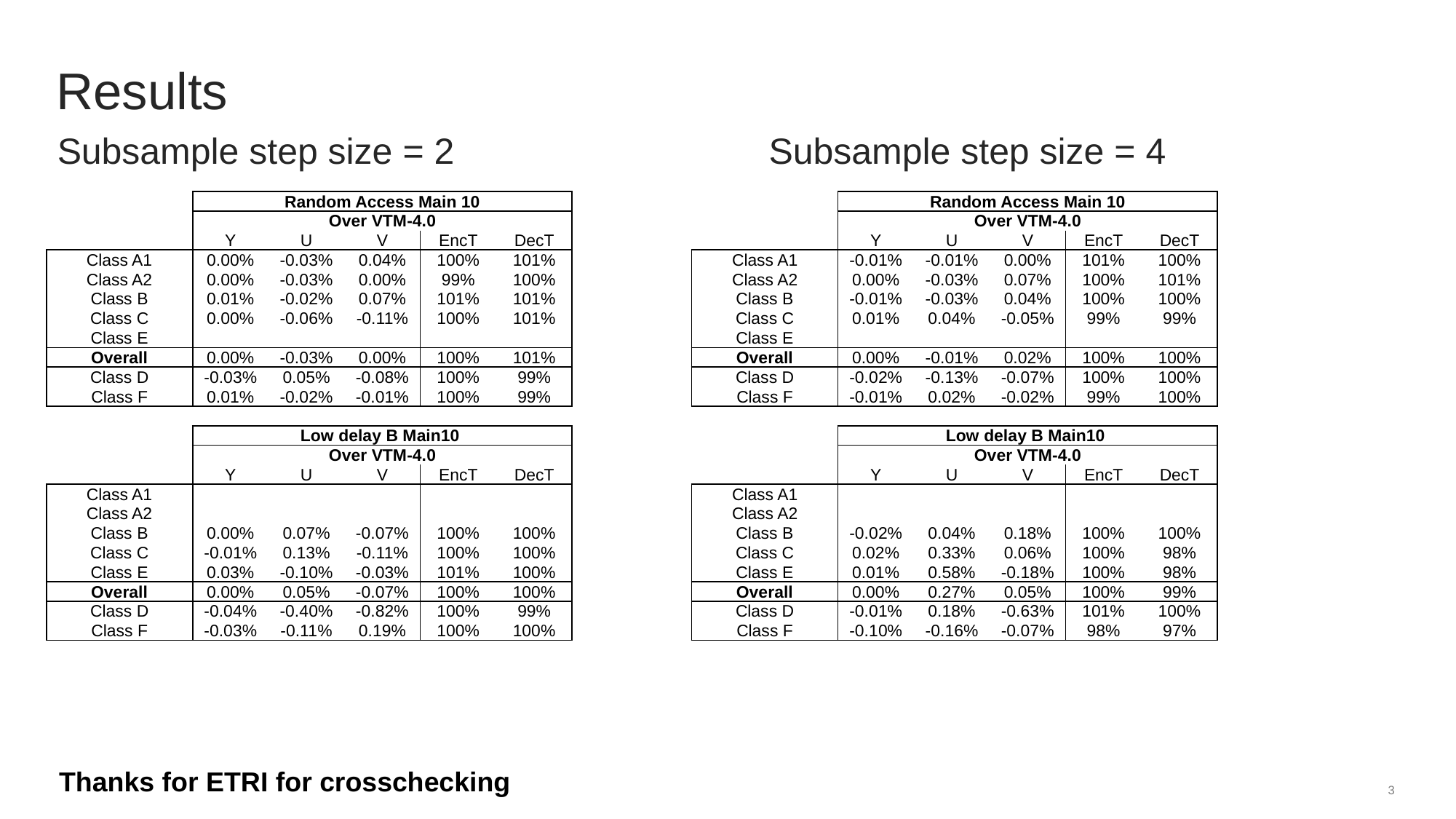

# Results
Subsample step size = 2                               Subsample step size = 4

|  | Random Access Main 10 |  |  |  |  |
| --- | --- | --- | --- | --- | --- |
|  | Over VTM-4.0 |  |  |  |  |
|  | Y | U | V | EncT | DecT |
| Class A1 | 0.00% | -0.03% | 0.04% | 100% | 101% |
| Class A2 | 0.00% | -0.03% | 0.00% | 99% | 100% |
| Class B | 0.01% | -0.02% | 0.07% | 101% | 101% |
| Class C | 0.00% | -0.06% | -0.11% | 100% | 101% |
| Class E |  |  |  |  |  |
| Overall | 0.00% | -0.03% | 0.00% | 100% | 101% |
| Class D | -0.03% | 0.05% | -0.08% | 100% | 99% |
| Class F | 0.01% | -0.02% | -0.01% | 100% | 99% |
|  |  |  |  |  |  |
|  | Low delay B Main10 |  |  |  |  |
|  | Over VTM-4.0 |  |  |  |  |
|  | Y | U | V | EncT | DecT |
| Class A1 |  |  |  |  |  |
| Class A2 |  |  |  |  |  |
| Class B | 0.00% | 0.07% | -0.07% | 100% | 100% |
| Class C | -0.01% | 0.13% | -0.11% | 100% | 100% |
| Class E | 0.03% | -0.10% | -0.03% | 101% | 100% |
| Overall | 0.00% | 0.05% | -0.07% | 100% | 100% |
| Class D | -0.04% | -0.40% | -0.82% | 100% | 99% |
| Class F | -0.03% | -0.11% | 0.19% | 100% | 100% |
|  | Random Access Main 10 |  |  |  |  |
| --- | --- | --- | --- | --- | --- |
|  | Over VTM-4.0 |  |  |  |  |
|  | Y | U | V | EncT | DecT |
| Class A1 | -0.01% | -0.01% | 0.00% | 101% | 100% |
| Class A2 | 0.00% | -0.03% | 0.07% | 100% | 101% |
| Class B | -0.01% | -0.03% | 0.04% | 100% | 100% |
| Class C | 0.01% | 0.04% | -0.05% | 99% | 99% |
| Class E |  |  |  |  |  |
| Overall | 0.00% | -0.01% | 0.02% | 100% | 100% |
| Class D | -0.02% | -0.13% | -0.07% | 100% | 100% |
| Class F | -0.01% | 0.02% | -0.02% | 99% | 100% |
|  |  |  |  |  |  |
|  | Low delay B Main10 |  |  |  |  |
|  | Over VTM-4.0 |  |  |  |  |
|  | Y | U | V | EncT | DecT |
| Class A1 |  |  |  |  |  |
| Class A2 |  |  |  |  |  |
| Class B | -0.02% | 0.04% | 0.18% | 100% | 100% |
| Class C | 0.02% | 0.33% | 0.06% | 100% | 98% |
| Class E | 0.01% | 0.58% | -0.18% | 100% | 98% |
| Overall | 0.00% | 0.27% | 0.05% | 100% | 99% |
| Class D | -0.01% | 0.18% | -0.63% | 101% | 100% |
| Class F | -0.10% | -0.16% | -0.07% | 98% | 97% |
Thanks for ETRI for crosschecking